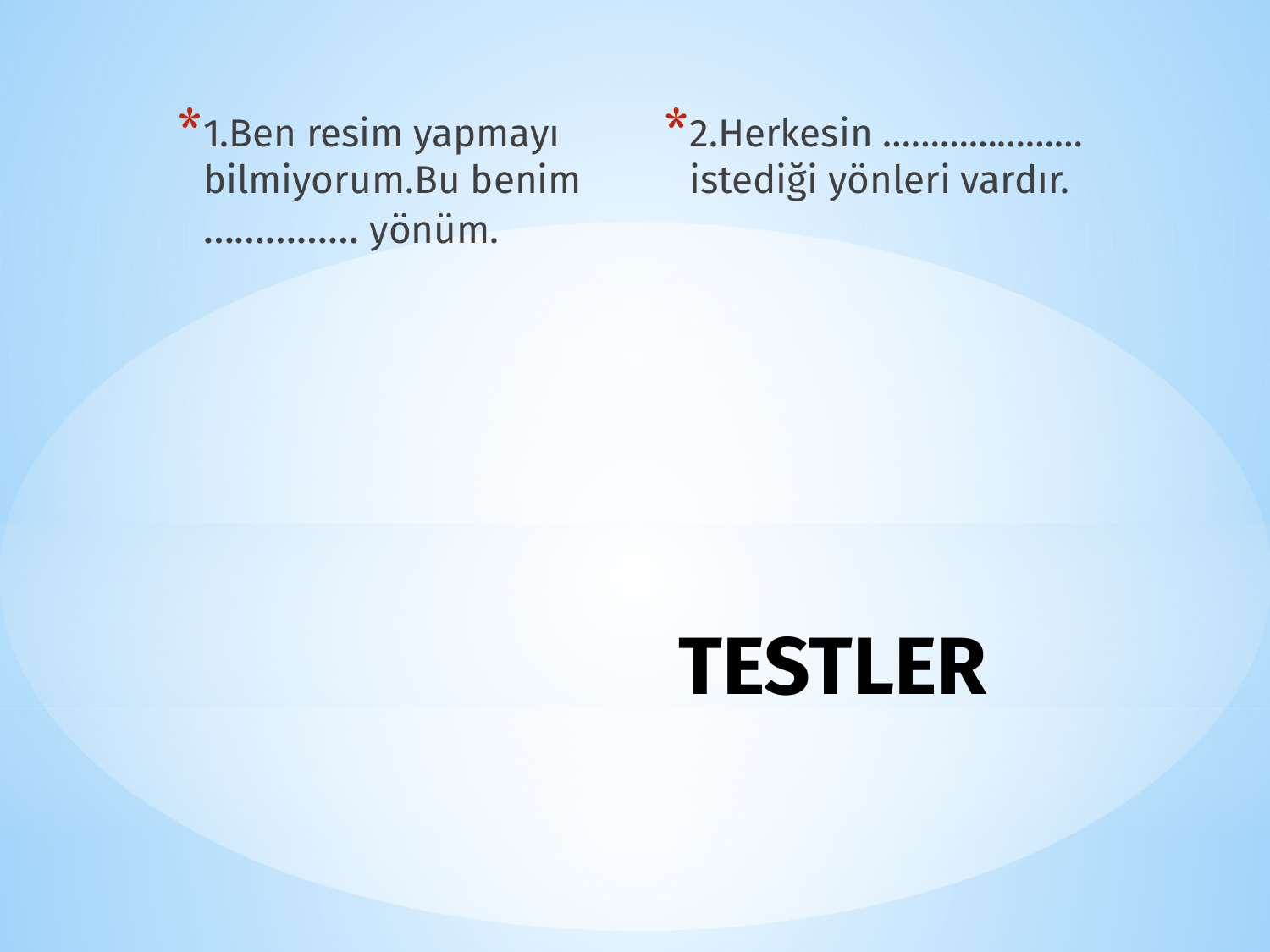

1.Ben resim yapmayı bilmiyorum.Bu benim …………… yönüm.
2.Herkesin ………………… istediği yönleri vardır.
# TESTLER